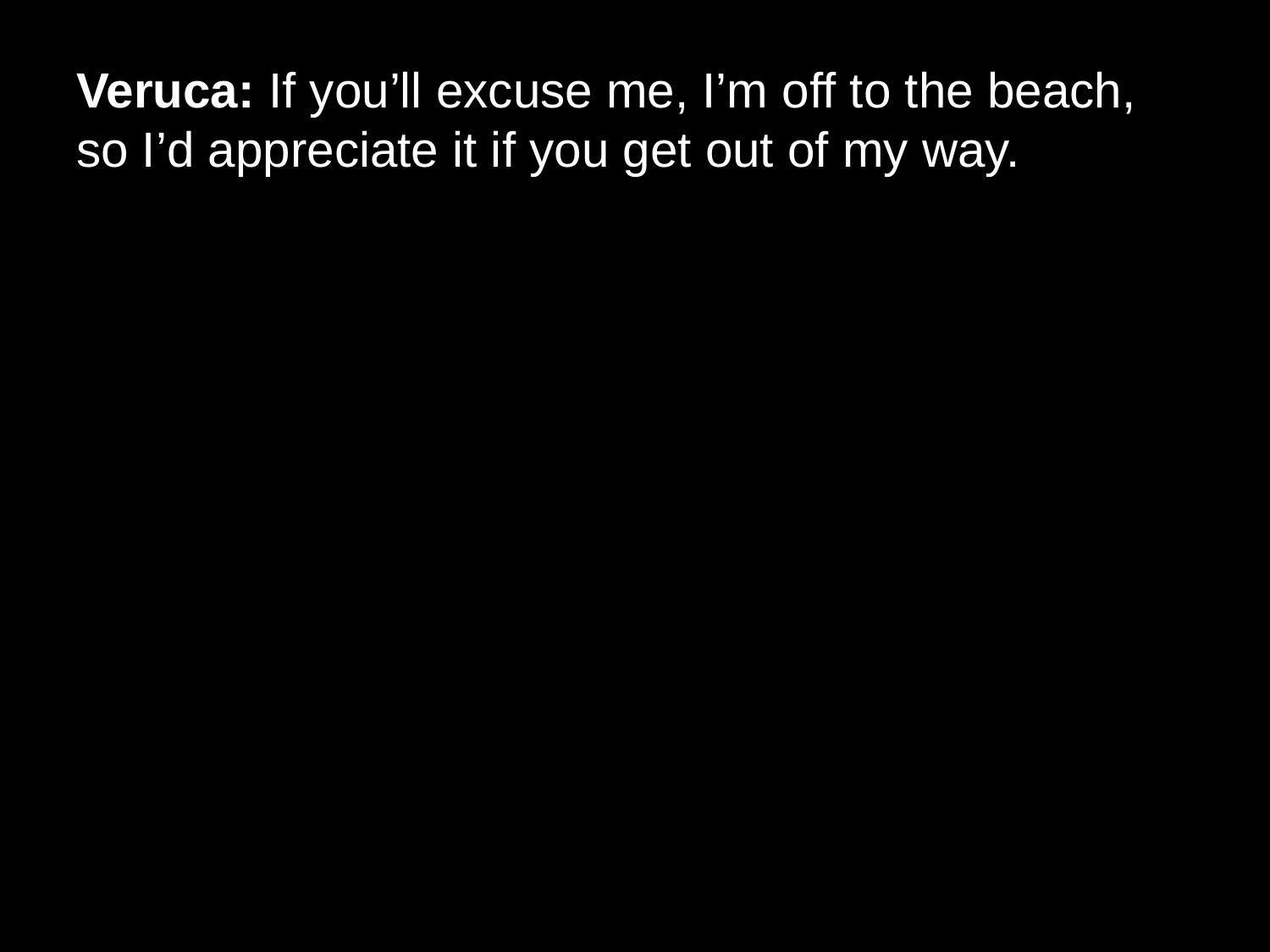

# Veruca: If you’ll excuse me, I’m off to the beach, so I’d appreciate it if you get out of my way.